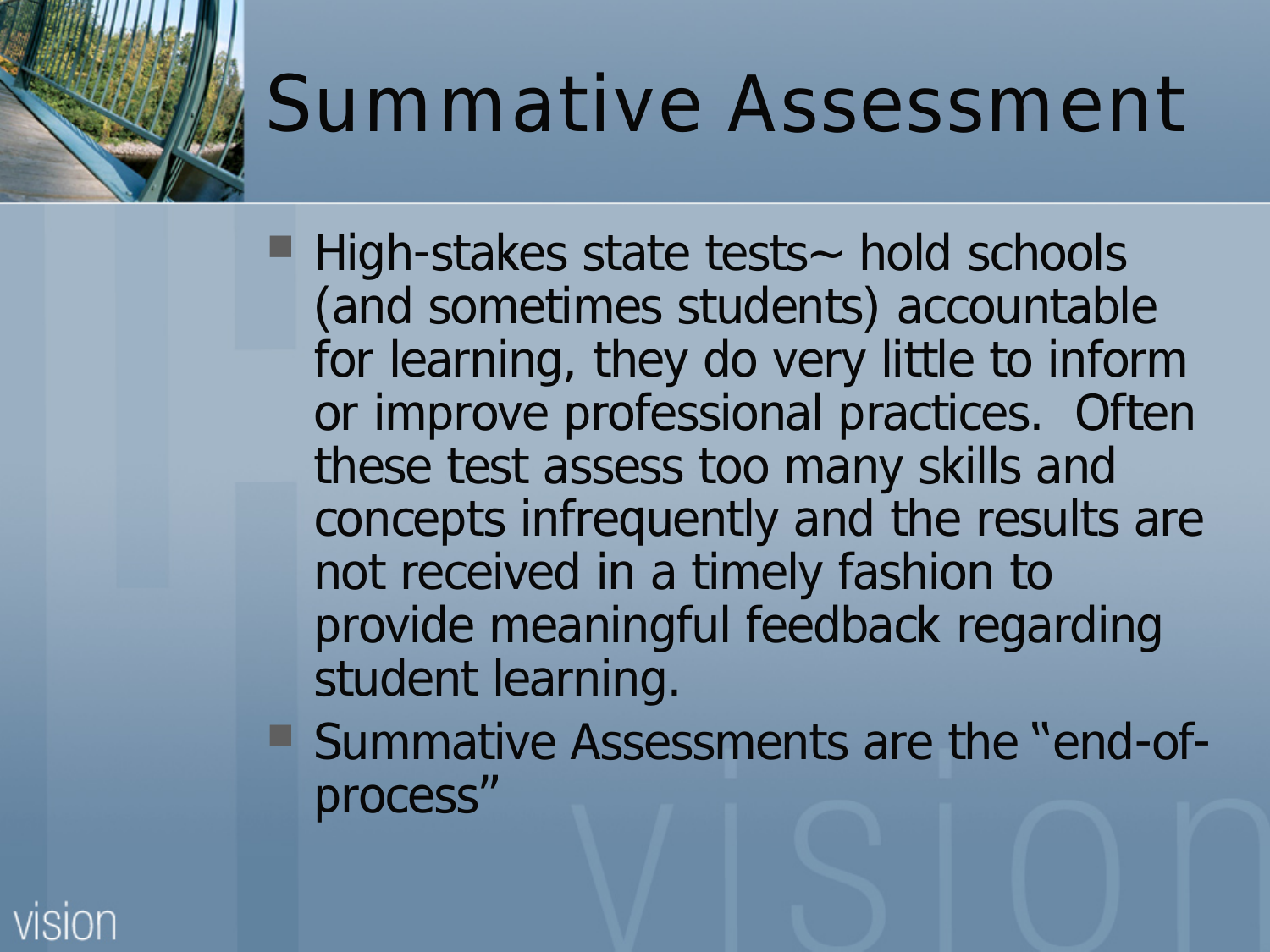

# Summative Assessment
High-stakes state tests~ hold schools (and sometimes students) accountable for learning, they do very little to inform or improve professional practices.  Often these test assess too many skills and concepts infrequently and the results are not received in a timely fashion to provide meaningful feedback regarding student learning.
Summative Assessments are the “end-of-process”